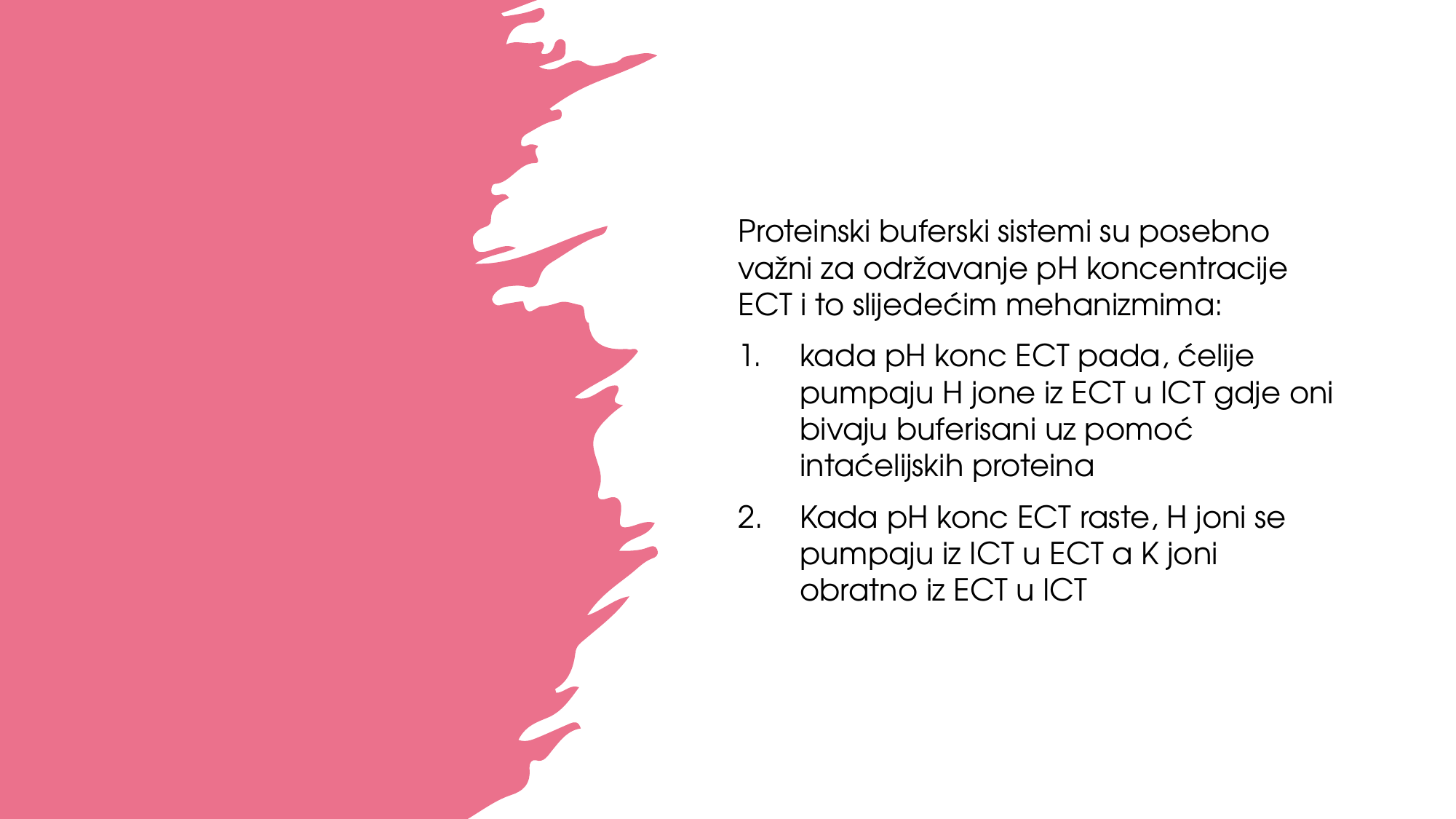

Proteinski buferski sistemi su posebno važni za održavanje pH koncentracije ECT i to slijedećim mehanizmima:
kada pH konc ECT pada, ćelije pumpaju H jone iz ECT u ICT gdje oni bivaju buferisani uz pomoć intaćelijskih proteina
Kada pH konc ECT raste, H joni se pumpaju iz ICT u ECT a K joni obratno iz ECT u ICT